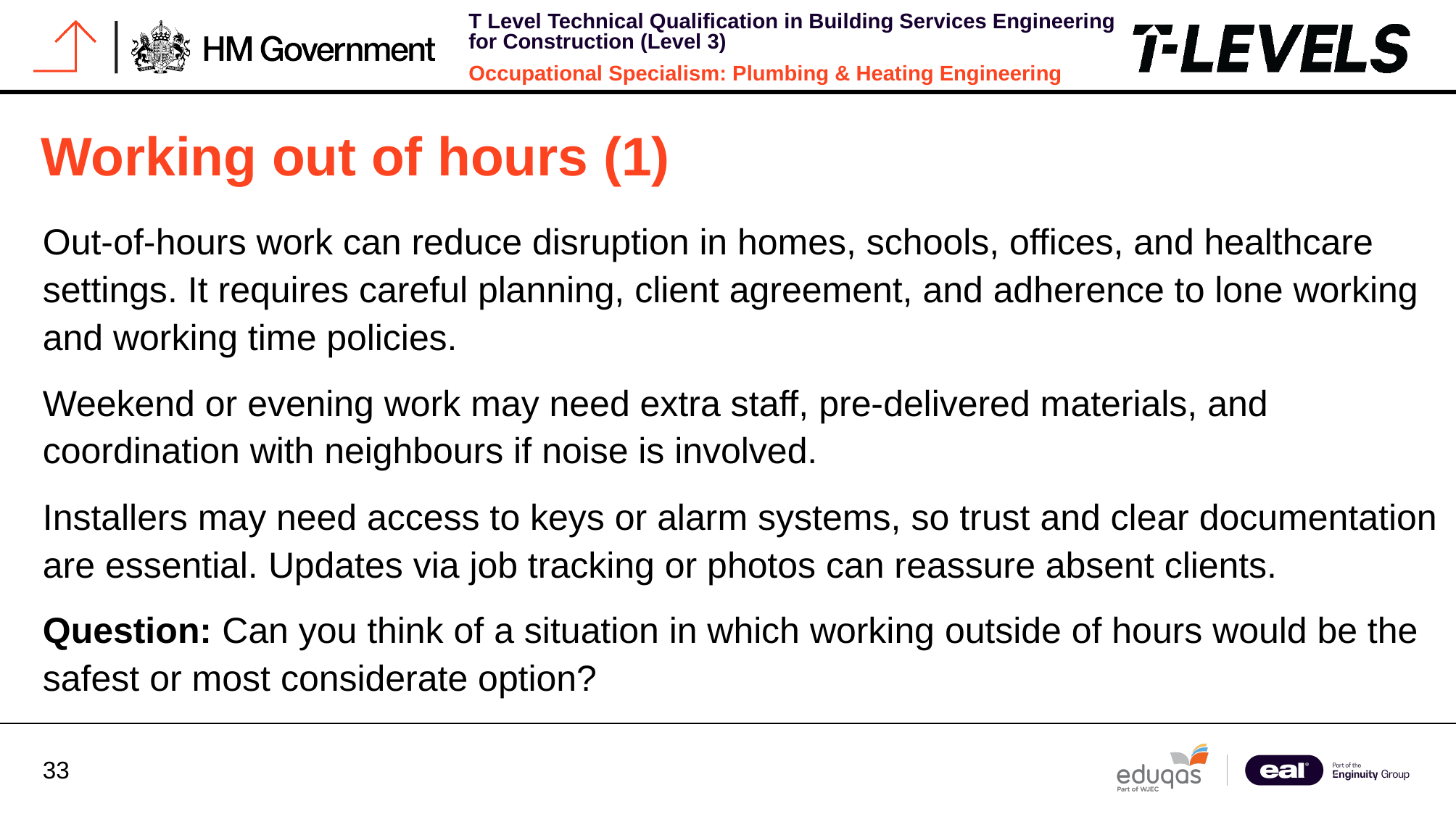

# Working out of hours (1)
Out-of-hours work can reduce disruption in homes, schools, offices, and healthcare settings. It requires careful planning, client agreement, and adherence to lone working and working time policies.
Weekend or evening work may need extra staff, pre-delivered materials, and coordination with neighbours if noise is involved.
Installers may need access to keys or alarm systems, so trust and clear documentation are essential. Updates via job tracking or photos can reassure absent clients.
Question: Can you think of a situation in which working outside of hours would be the safest or most considerate option?